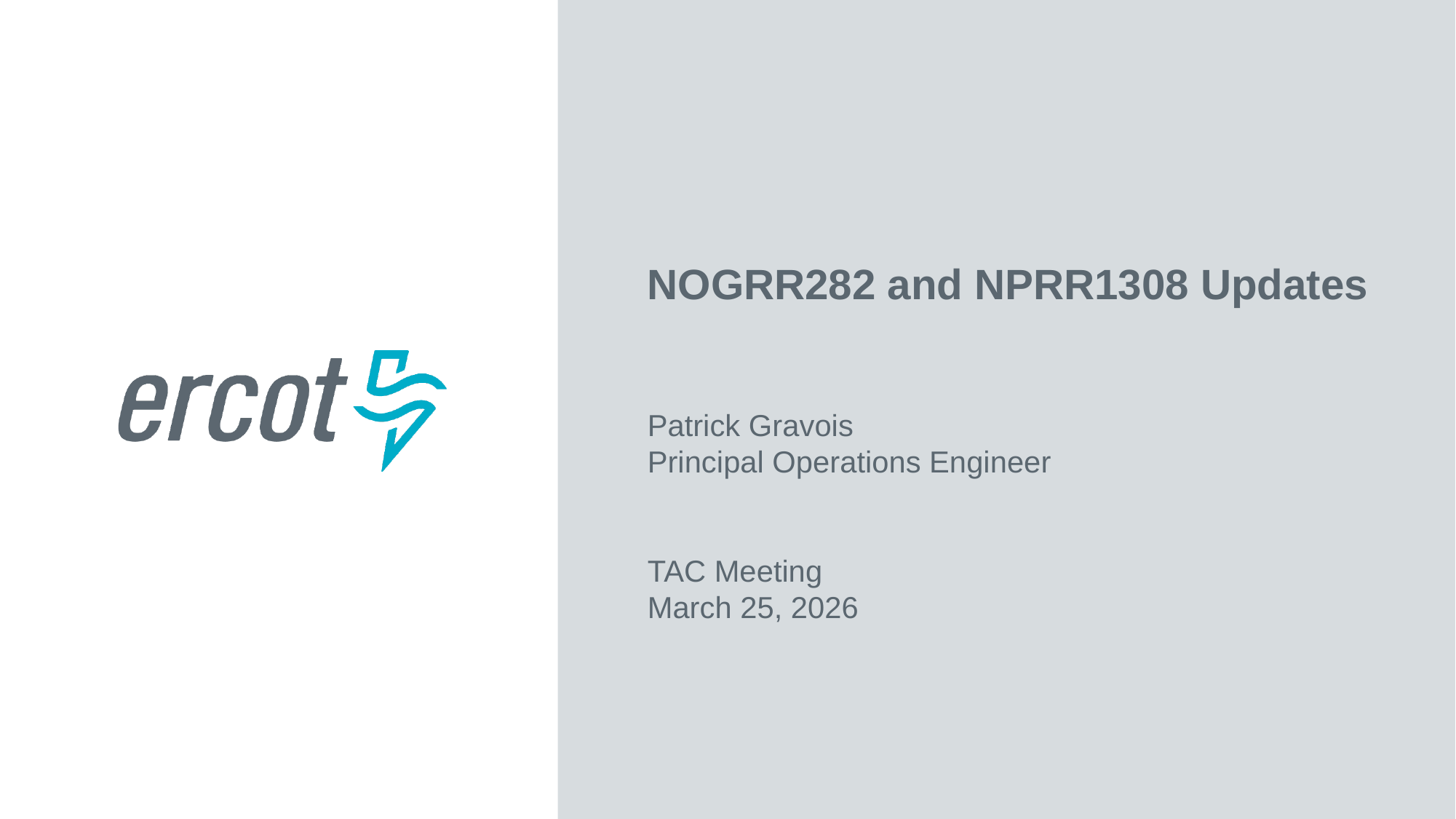

NOGRR282 and NPRR1308 Updates

Patrick Gravois
Principal Operations Engineer

TAC Meeting
March 25, 2026